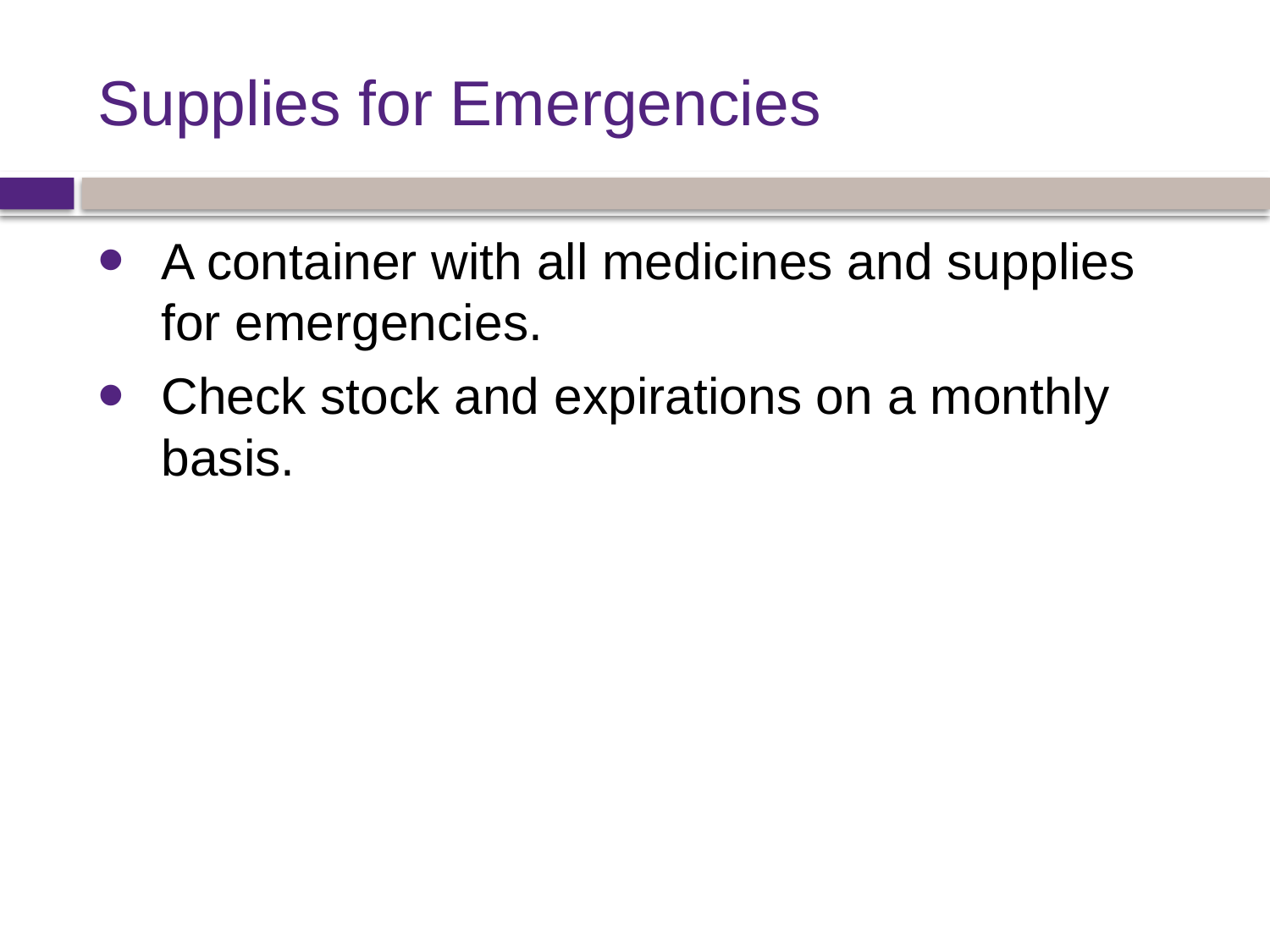

# Supplies for Emergencies
A container with all medicines and supplies for emergencies.
Check stock and expirations on a monthly basis.